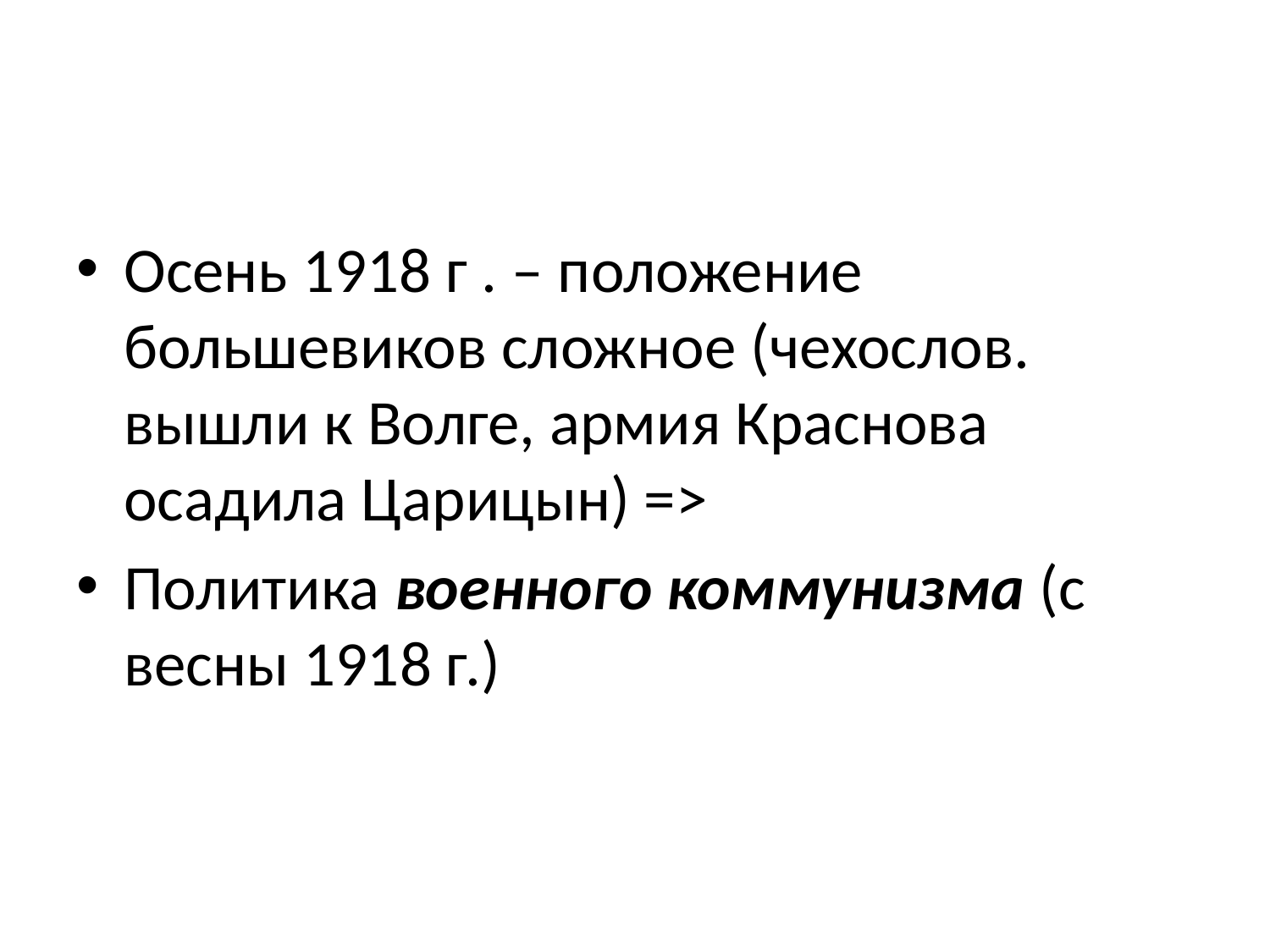

#
Осень 1918 г . – положение большевиков сложное (чехослов. вышли к Волге, армия Краснова осадила Царицын) =>
Политика военного коммунизма (с весны 1918 г.)